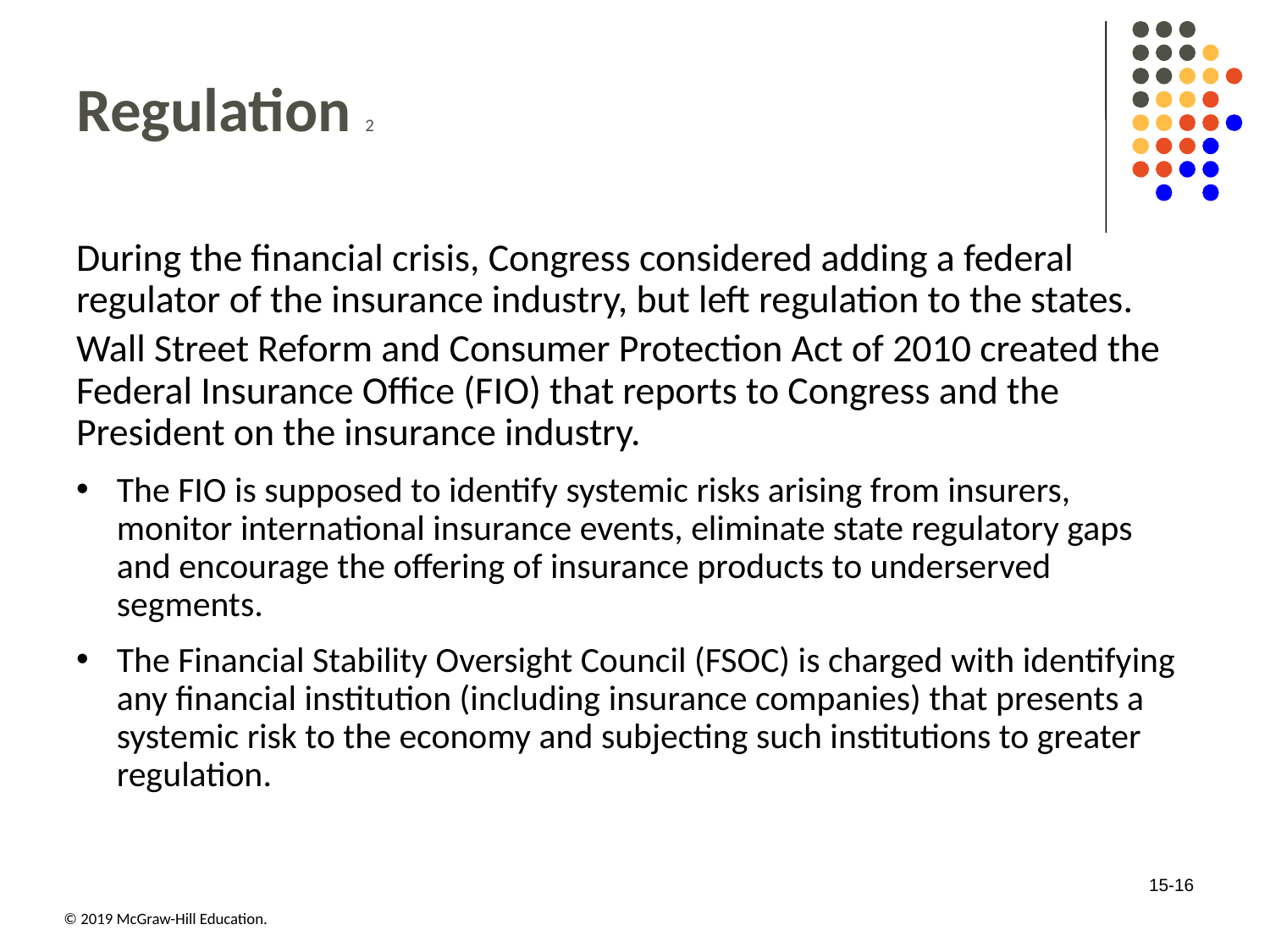

# Regulation 2
During the financial crisis, Congress considered adding a federal regulator of the insurance industry, but left regulation to the states.
Wall Street Reform and Consumer Protection Act of 2010 created the Federal Insurance Office (F I O) that reports to Congress and the President on the insurance industry.
The FIO is supposed to identify systemic risks arising from insurers, monitor international insurance events, eliminate state regulatory gaps and encourage the offering of insurance products to underserved segments.
The Financial Stability Oversight Council (FSOC) is charged with identifying any financial institution (including insurance companies) that presents a systemic risk to the economy and subjecting such institutions to greater regulation.
15-16